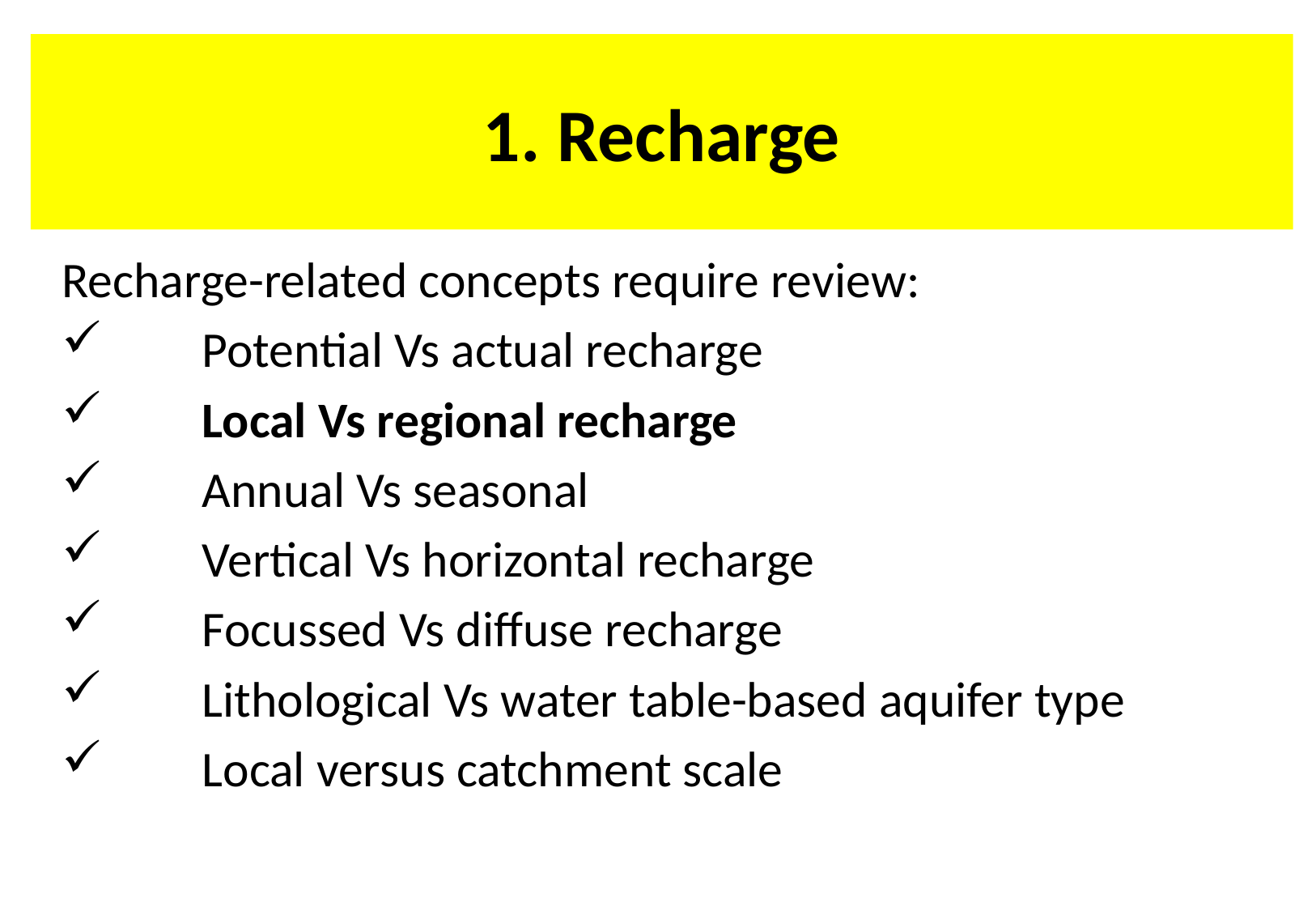

# 1. Recharge
Recharge-related concepts require review:
Potential Vs actual recharge
Local Vs regional recharge
Annual Vs seasonal
Vertical Vs horizontal recharge
Focussed Vs diffuse recharge
Lithological Vs water table-based aquifer type
Local versus catchment scale